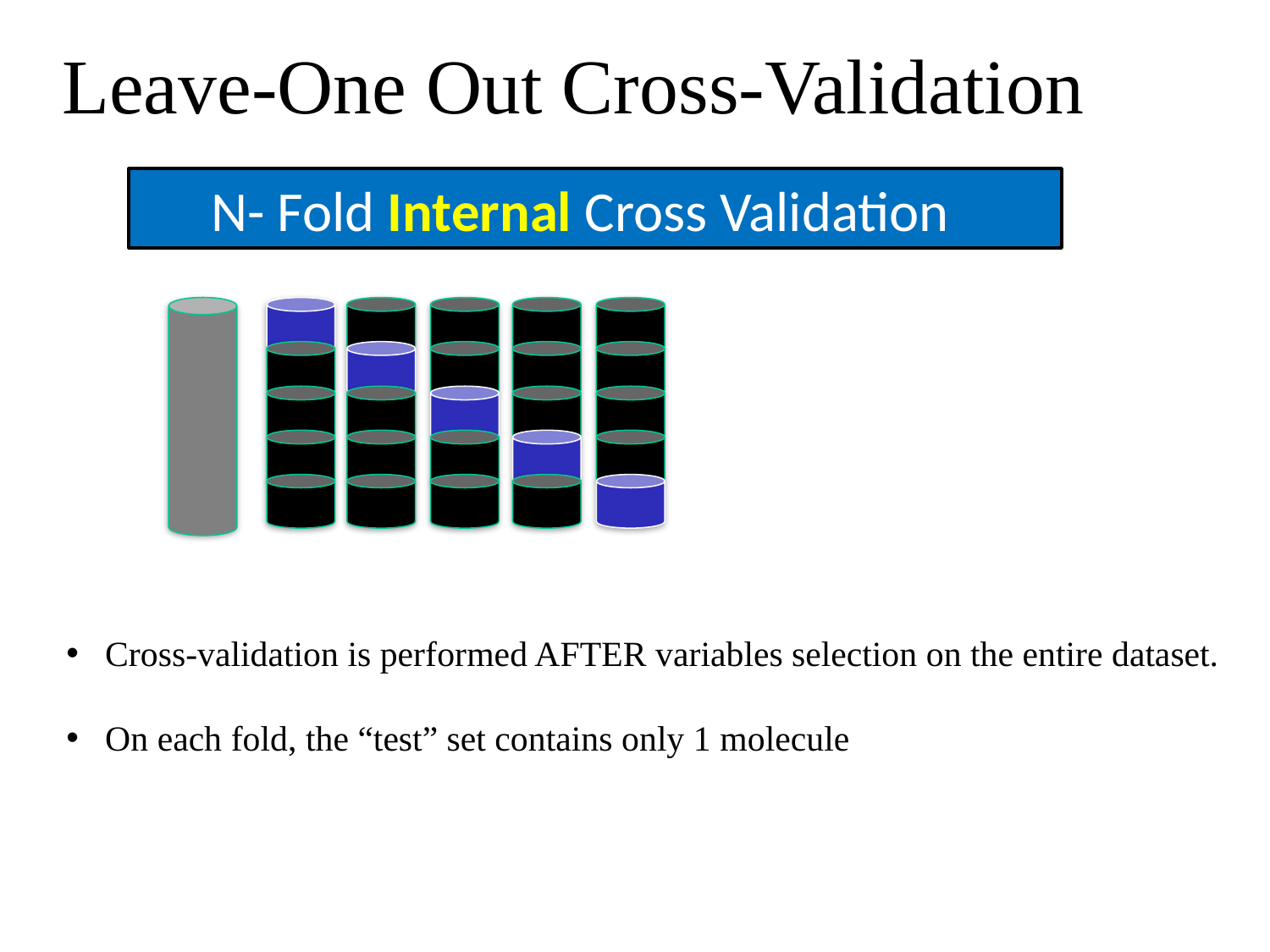

Leave-One Out Cross-Validation

N- Fold Internal Cross Validation

 Cross-validation is performed AFTER variables selection on the entire dataset.

 On each fold, the “test” set contains only 1 molecule